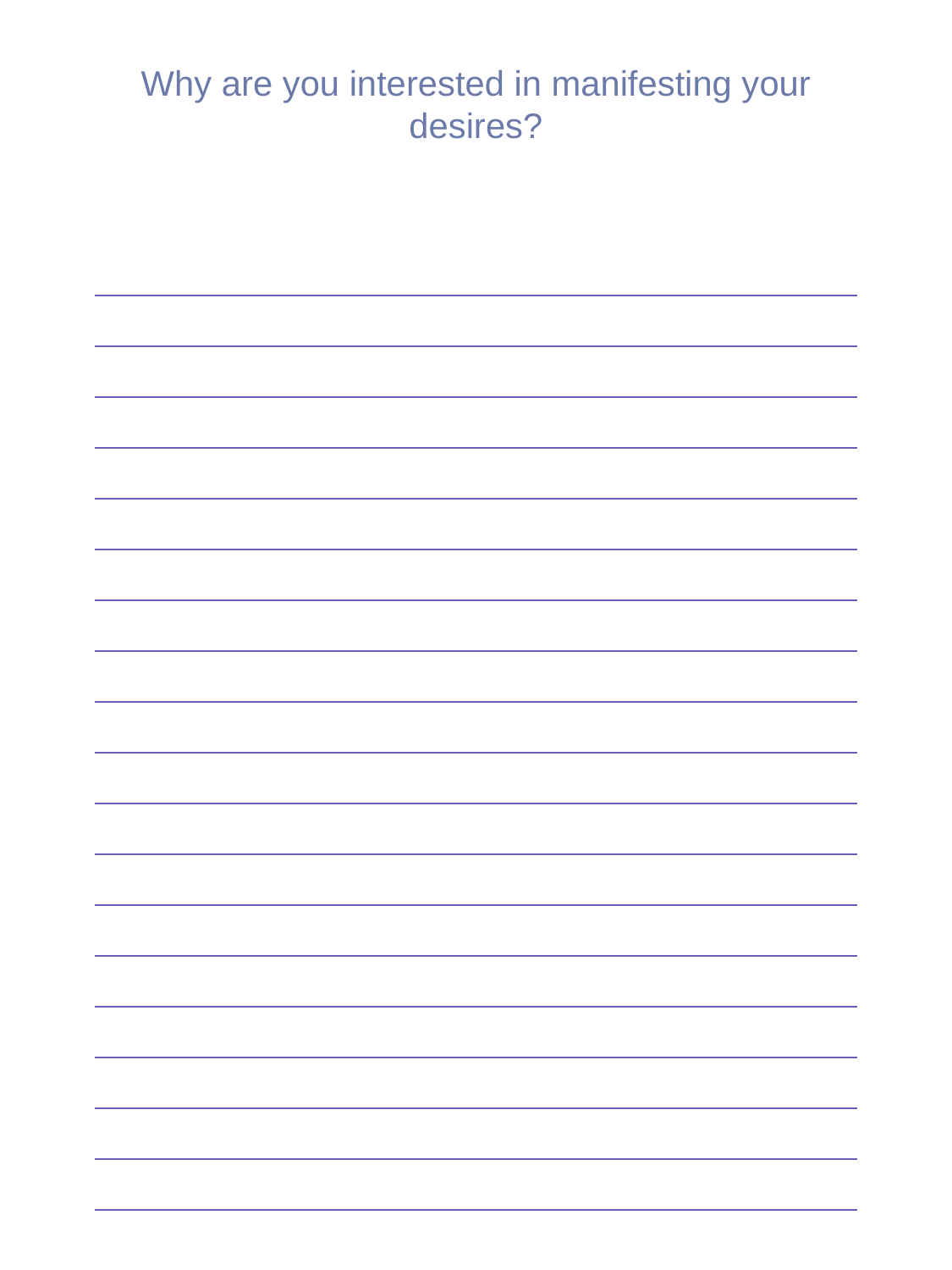

Why are you interested in manifesting your desires?
|  |
| --- |
|  |
|  |
|  |
|  |
|  |
|  |
|  |
|  |
|  |
|  |
|  |
|  |
|  |
|  |
|  |
|  |
|  |